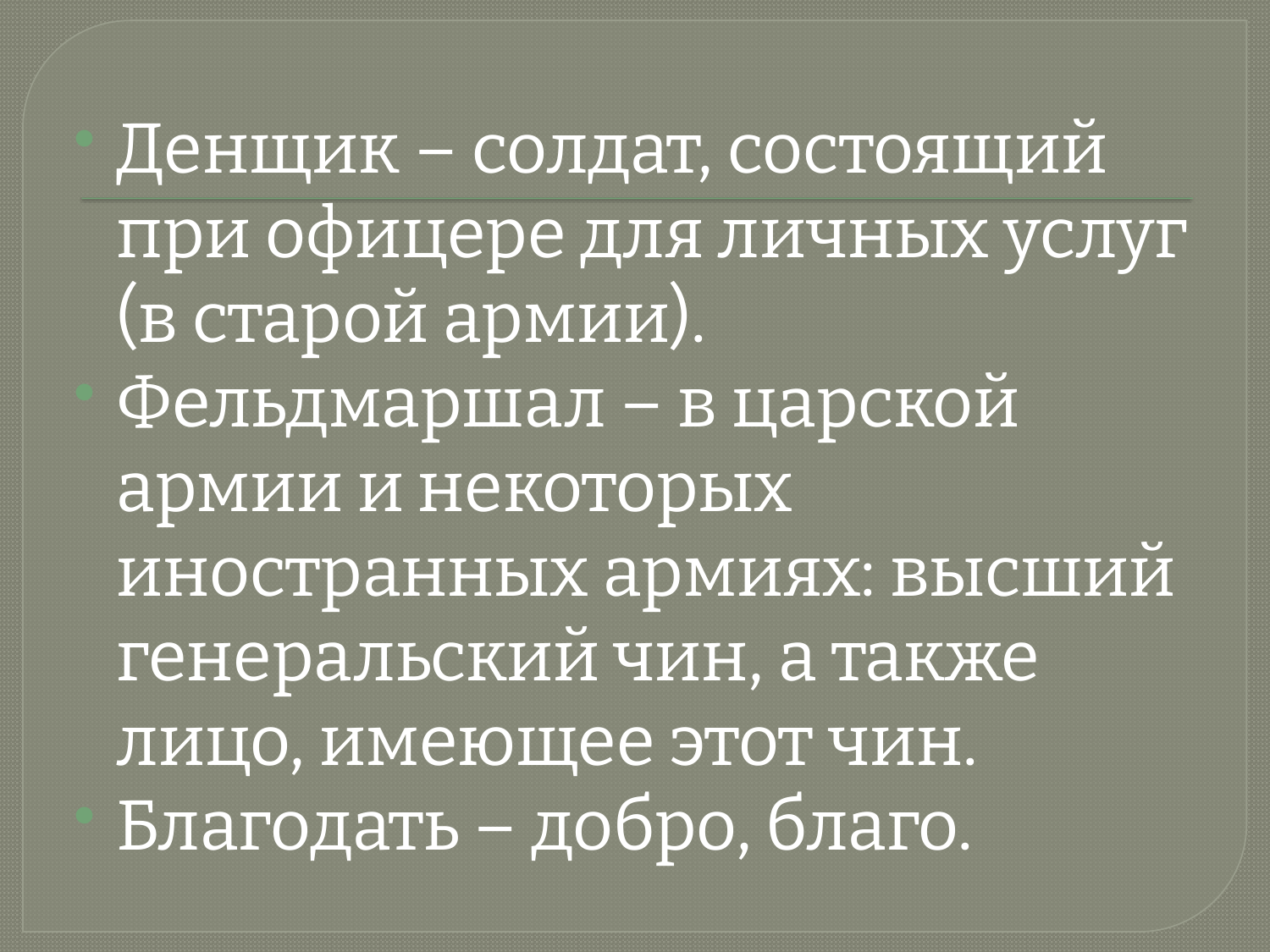

#
Денщик – солдат, состоящий при офицере для личных услуг (в старой армии).
Фельдмаршал – в царской армии и некоторых иностранных армиях: высший генеральский чин, а также лицо, имеющее этот чин.
Благодать – добро, благо.